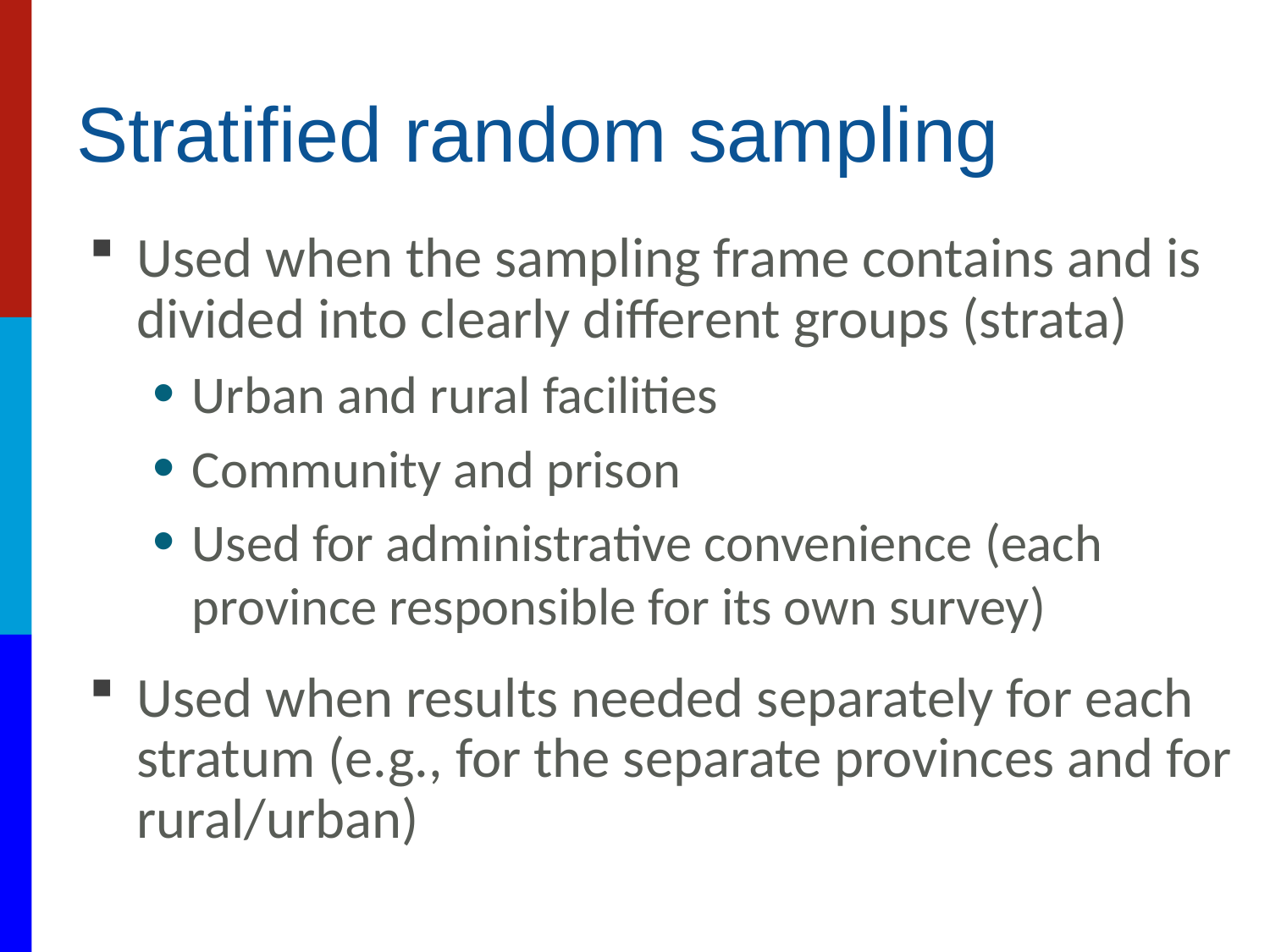

# Stratified random sampling
Used when the sampling frame contains and is divided into clearly different groups (strata)
Urban and rural facilities
Community and prison
Used for administrative convenience (each province responsible for its own survey)
Used when results needed separately for each stratum (e.g., for the separate provinces and for rural/urban)